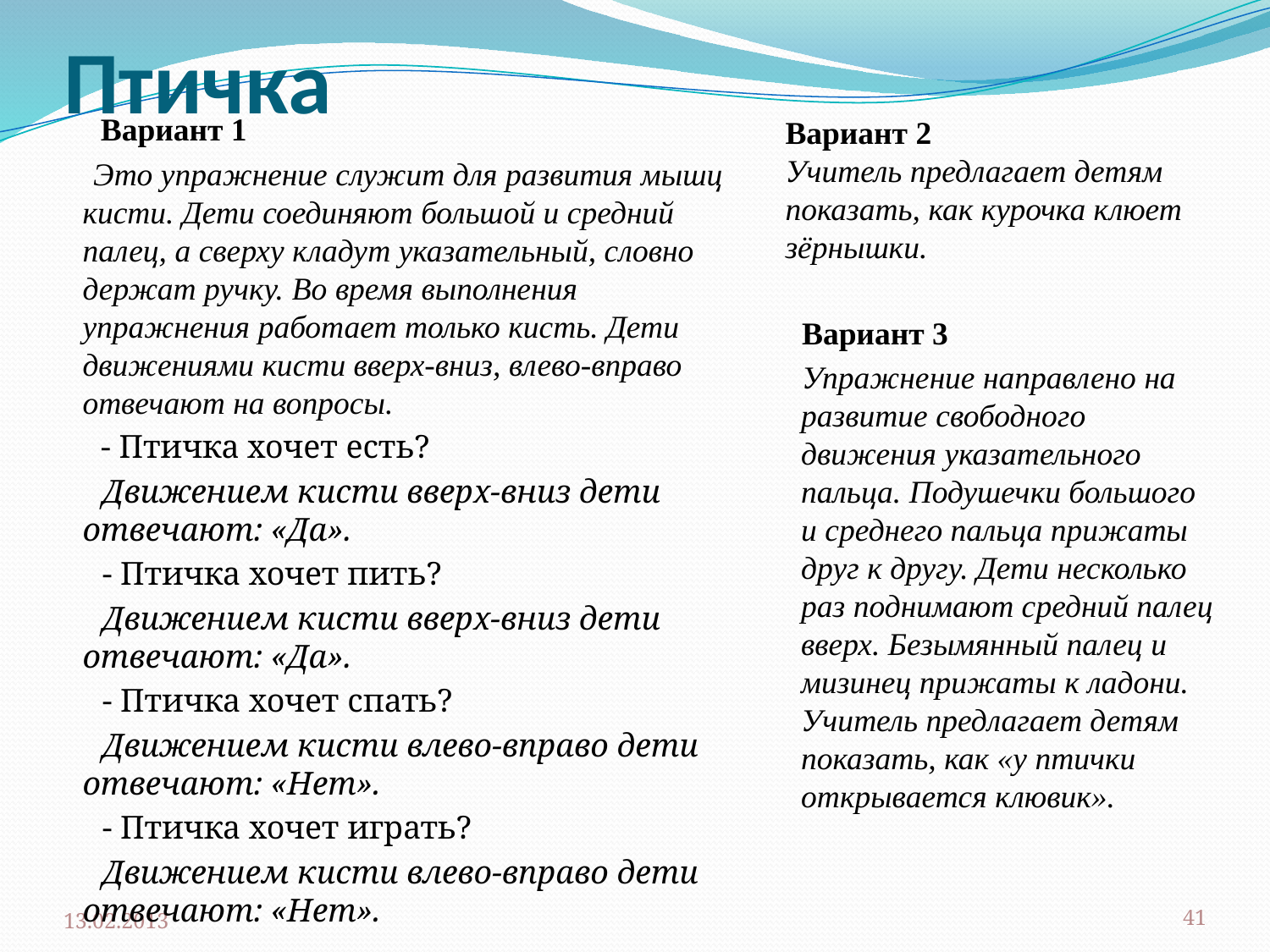

# Птичка
       Вариант 1
       Это упражнение служит для развития мышц кисти. Дети соединяют большой и средний палец, а сверху кладут указательный, словно держат ручку. Во время выполнения упражнения работает только кисть. Дети движениями кисти вверх-вниз, влево-вправо отвечают на вопросы.
       - Птичка хочет есть?
       Движением кисти вверх-вниз дети отвечают: «Да».
       - Птичка хочет пить?
       Движением кисти вверх-вниз дети отвечают: «Да».
       - Птичка хочет спать?
       Движением кисти влево-вправо дети отвечают: «Нет».
       - Птичка хочет играть?
       Движением кисти влево-вправо дети отвечают: «Нет».
Вариант 2
Учитель предлагает детям показать, как курочка клюет зёрнышки.

      Вариант 3
      Упражнение направлено на развитие свободного движения указательного пальца. Подушечки большого и среднего пальца прижаты друг к другу. Дети несколько раз поднимают средний палец вверх. Безымянный палец и мизинец прижаты к ладони. Учитель предлагает детям показать, как «у птички открывается клювик».

13.02.2013
41